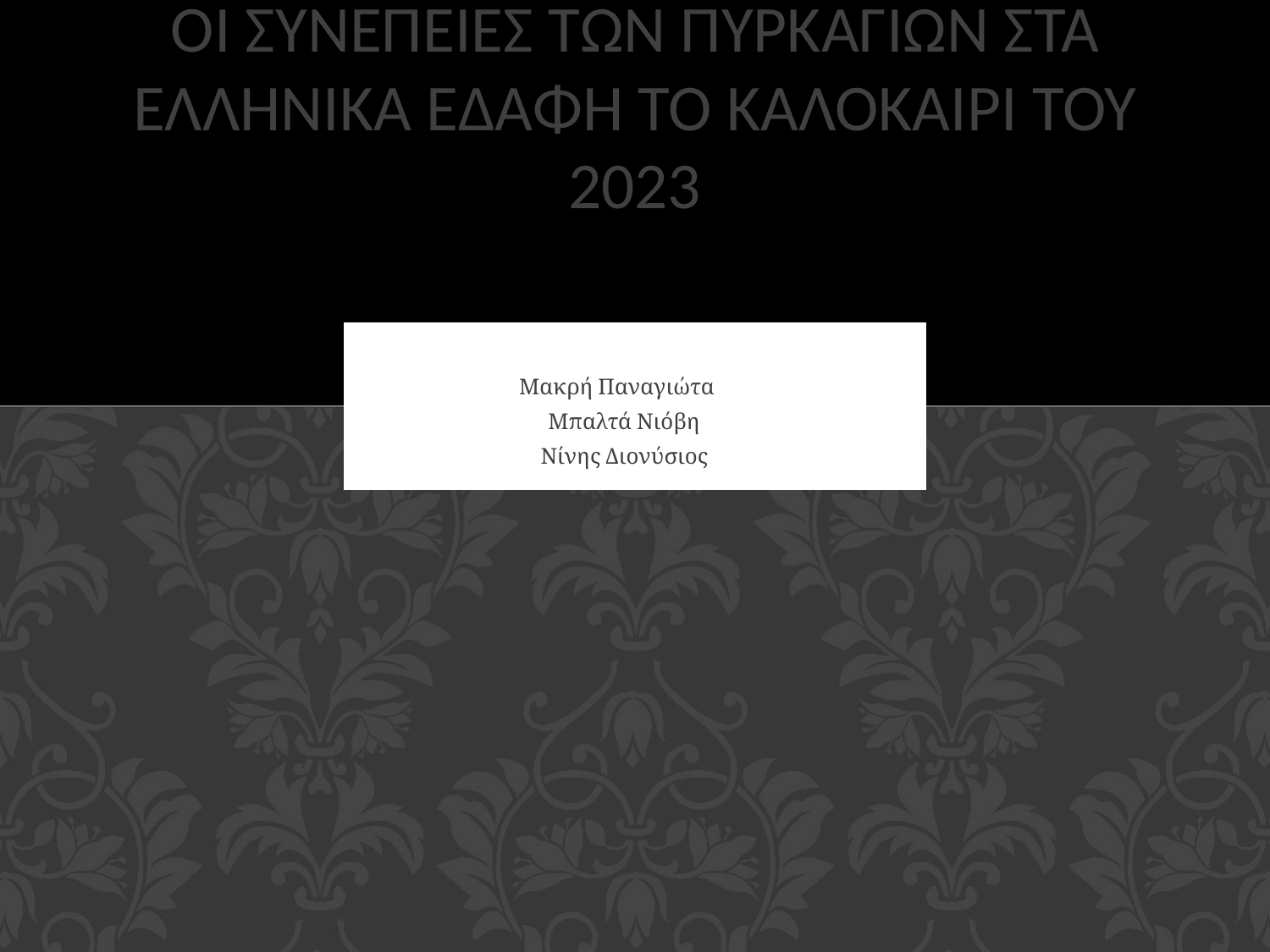

# Οι συνέπειεΣ των πυρκαγιών στα ελληνικά εδάφη το καλοκαίρι του 2023

Μακρή Παναγιώτα
Μπαλτά Νιόβη
Νίνης Διονύσιος